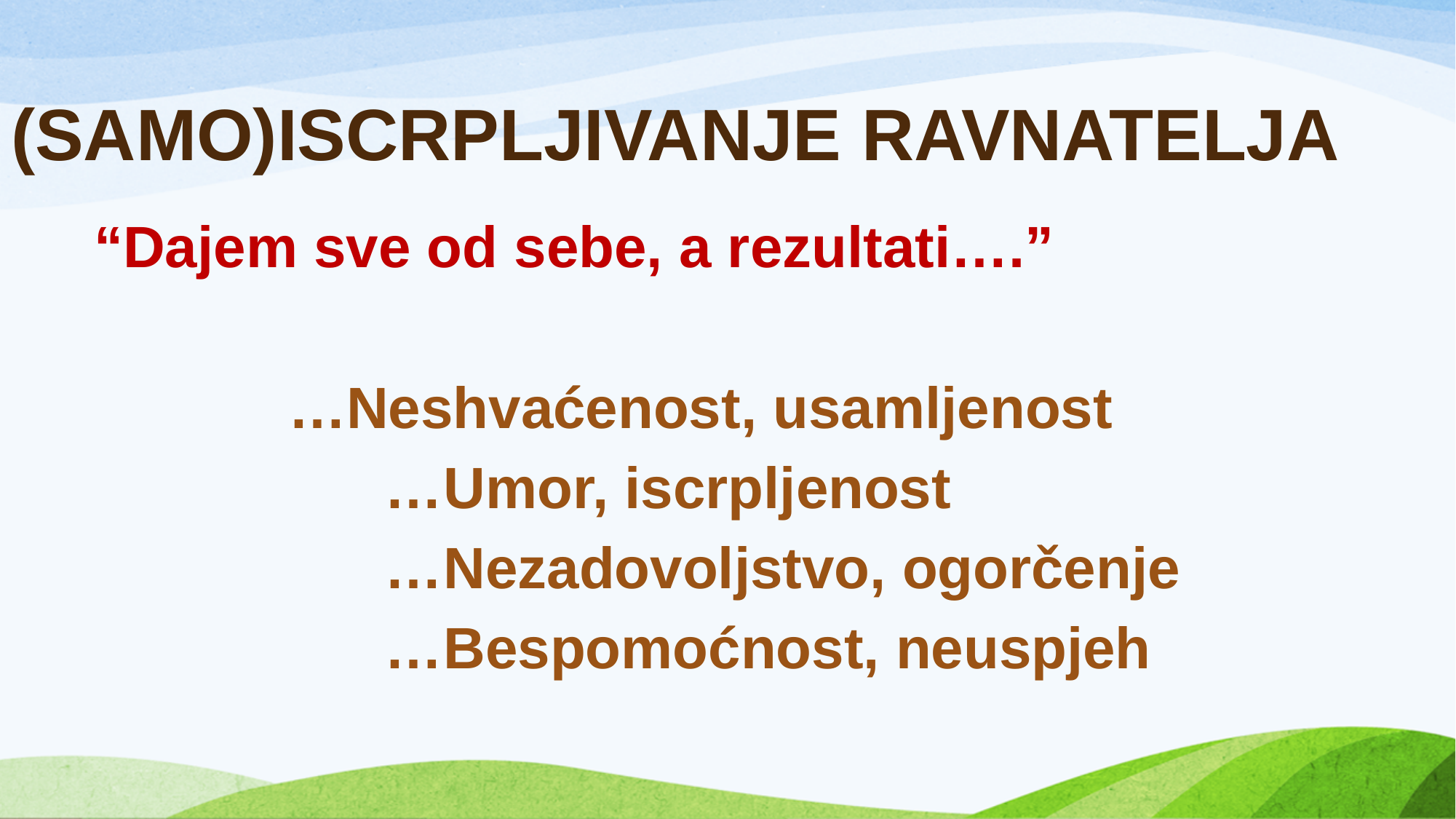

# (SAMO)ISCRPLJIVANJE RAVNATELJA
“Dajem sve od sebe, a rezultati….”

            …Neshvaćenost, usamljenost
                  …Umor, iscrpljenost
                  …Nezadovoljstvo, ogorčenje
                  …Bespomoćnost, neuspjeh